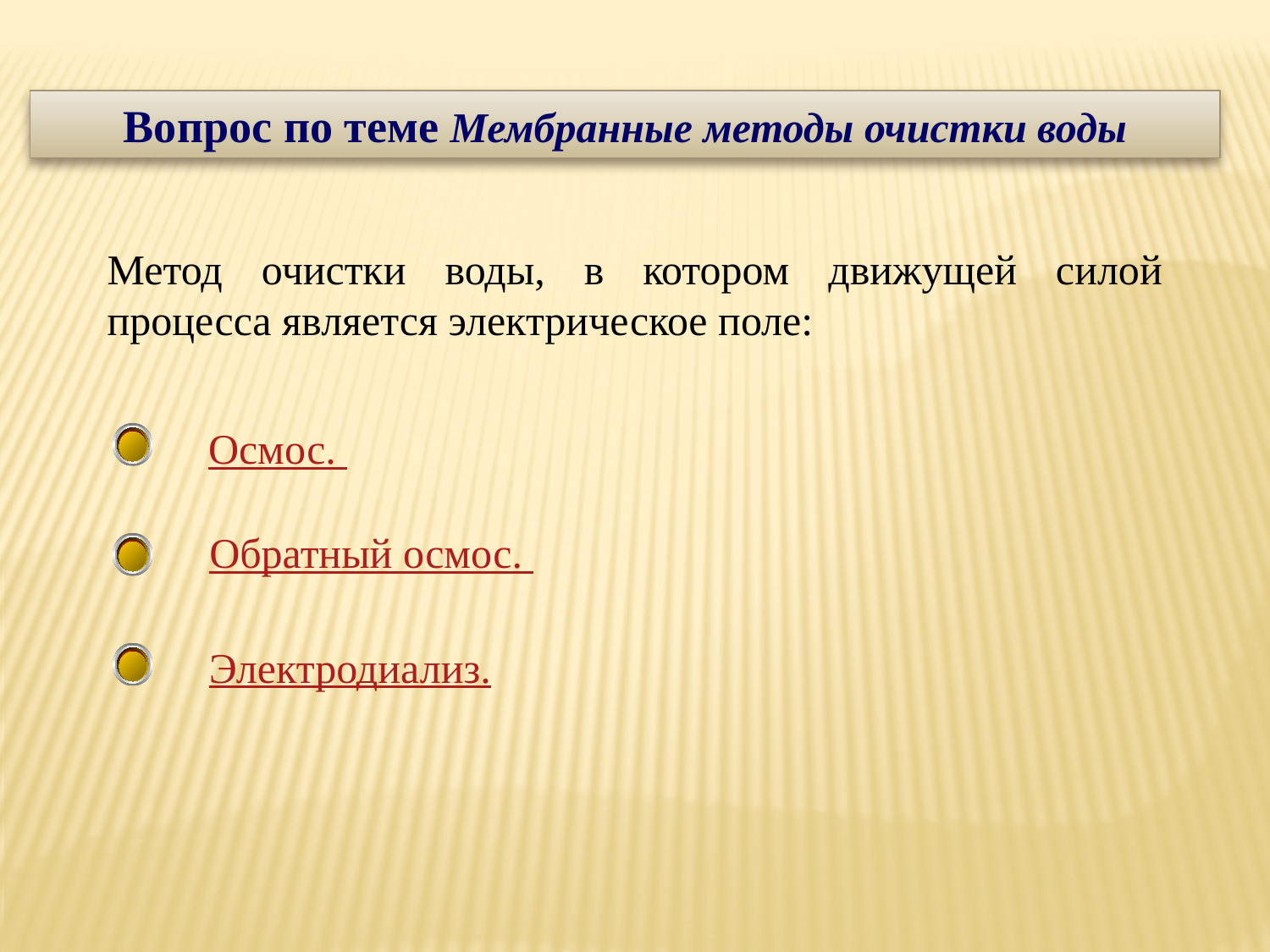

Вопрос по теме Мембранные методы очистки воды
Метод очистки воды, в котором движущей силой процесса является электрическое поле:
Осмос.

Обратный осмос.

Электродиализ.